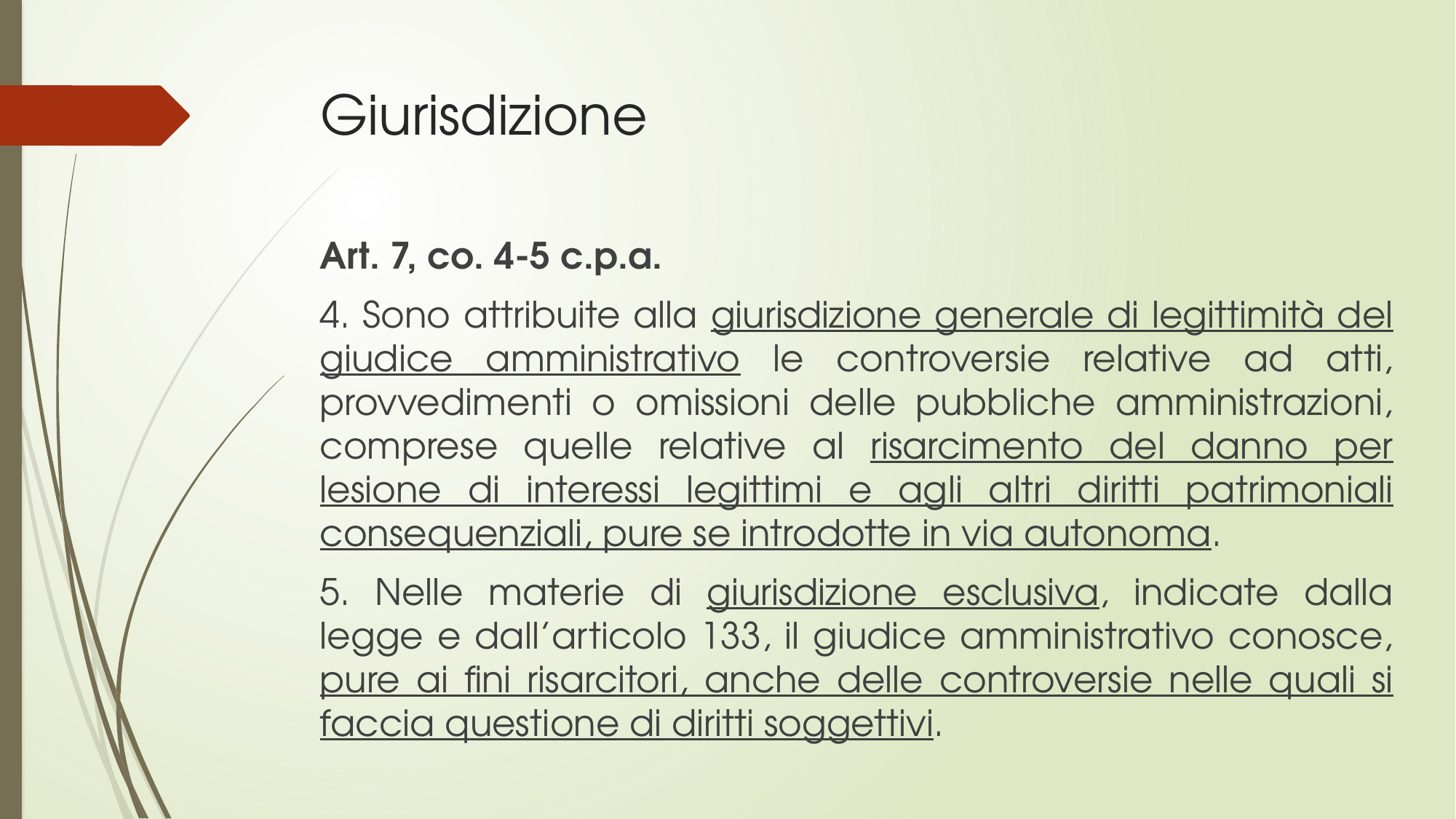

# Giurisdizione
Art. 7, co. 4-5 c.p.a.
4. Sono attribuite alla giurisdizione generale di legittimità del giudice amministrativo le controversie relative ad atti, provvedimenti o omissioni delle pubbliche amministrazioni, comprese quelle relative al risarcimento del danno per lesione di interessi legittimi e agli altri diritti patrimoniali consequenziali, pure se introdotte in via autonoma.
5. Nelle materie di giurisdizione esclusiva, indicate dalla legge e dall’articolo 133, il giudice amministrativo conosce, pure ai fini risarcitori, anche delle controversie nelle quali si faccia questione di diritti soggettivi.